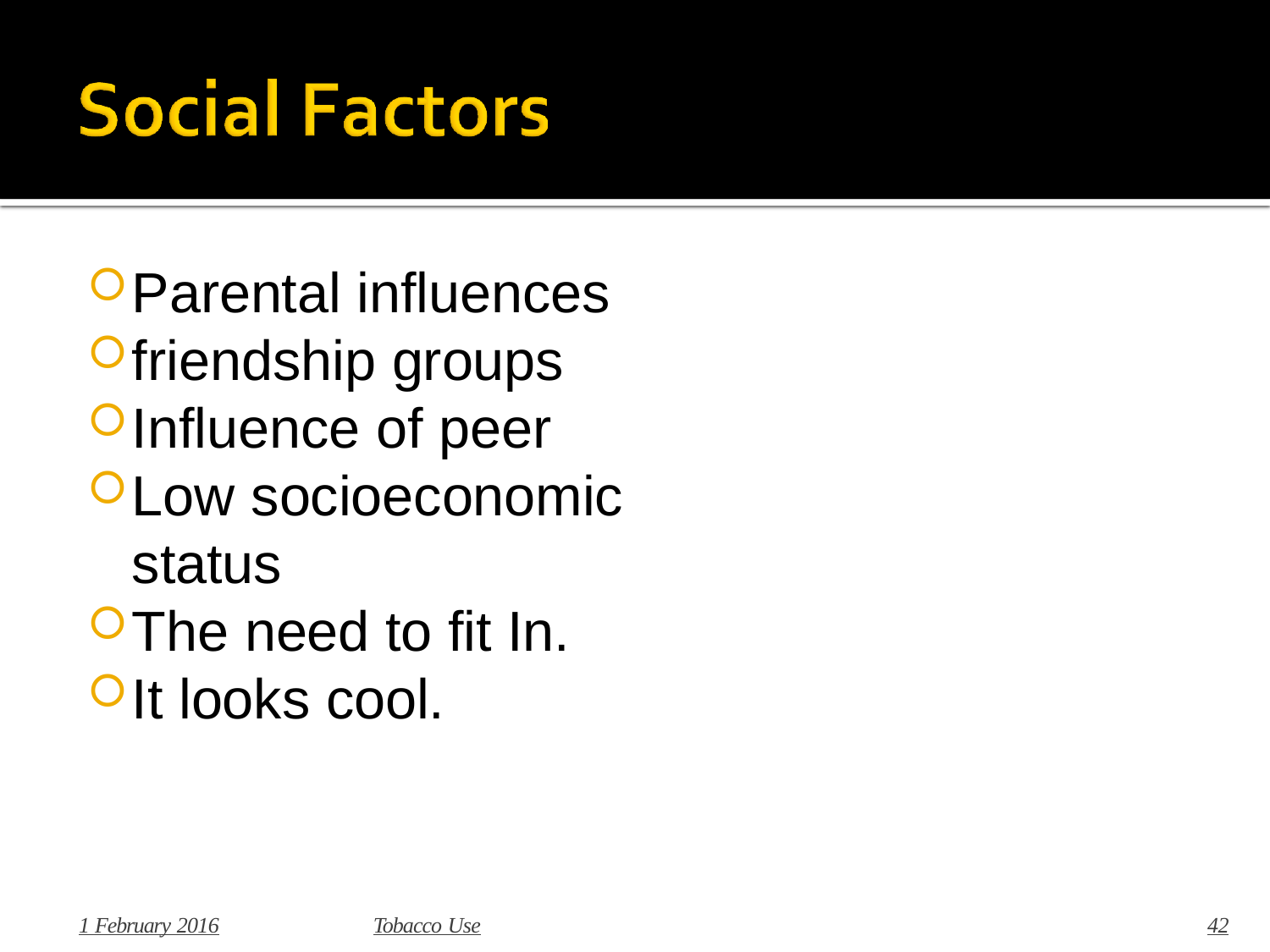

Parental influences
friendship groups
Influence of peer
Low socioeconomic status
The need to fit In.
It looks cool.
1 February 2016
Tobacco Use
42